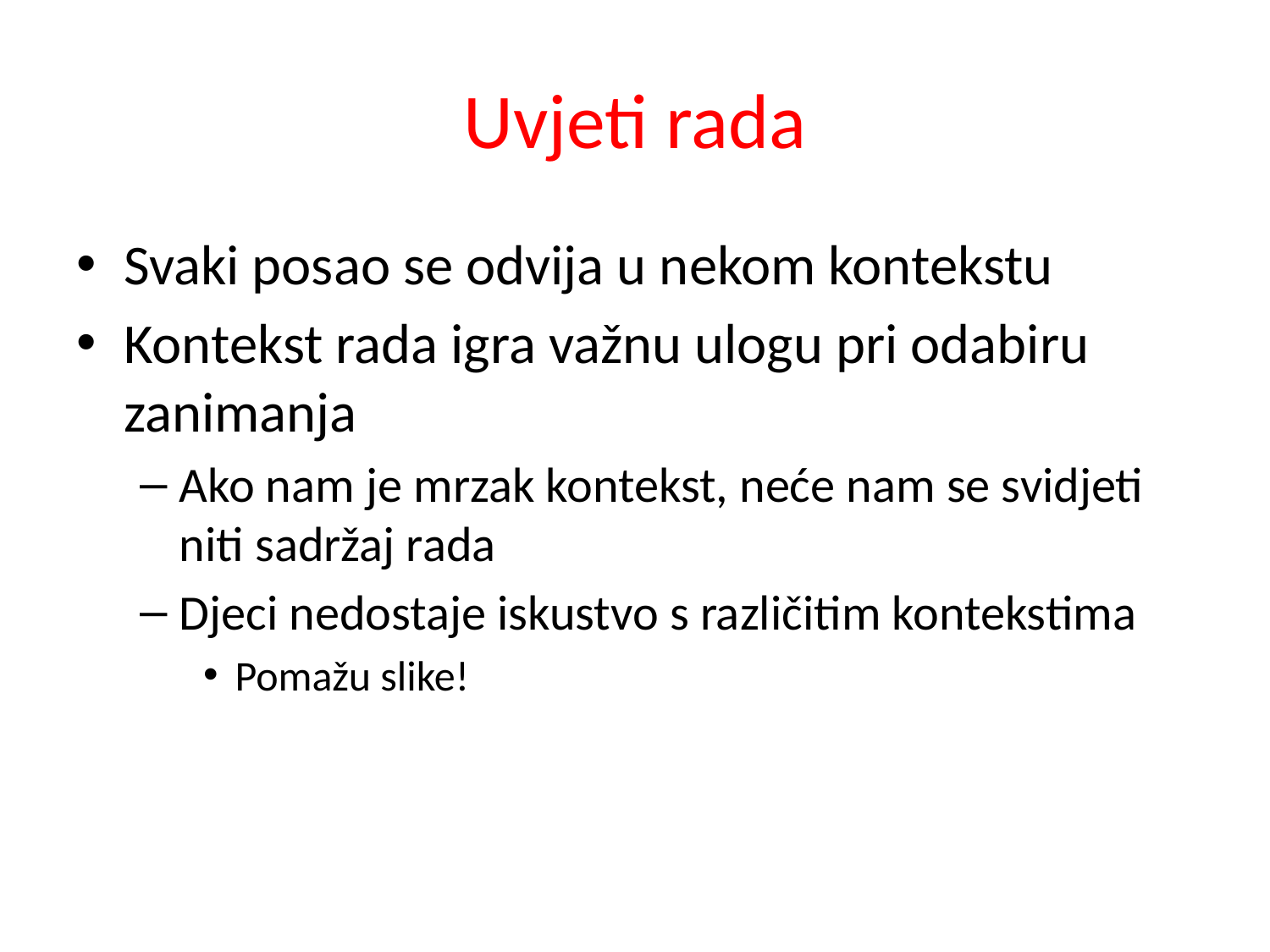

# Uvjeti rada
Svaki posao se odvija u nekom kontekstu
Kontekst rada igra važnu ulogu pri odabiru zanimanja
Ako nam je mrzak kontekst, neće nam se svidjeti niti sadržaj rada
Djeci nedostaje iskustvo s različitim kontekstima
Pomažu slike!